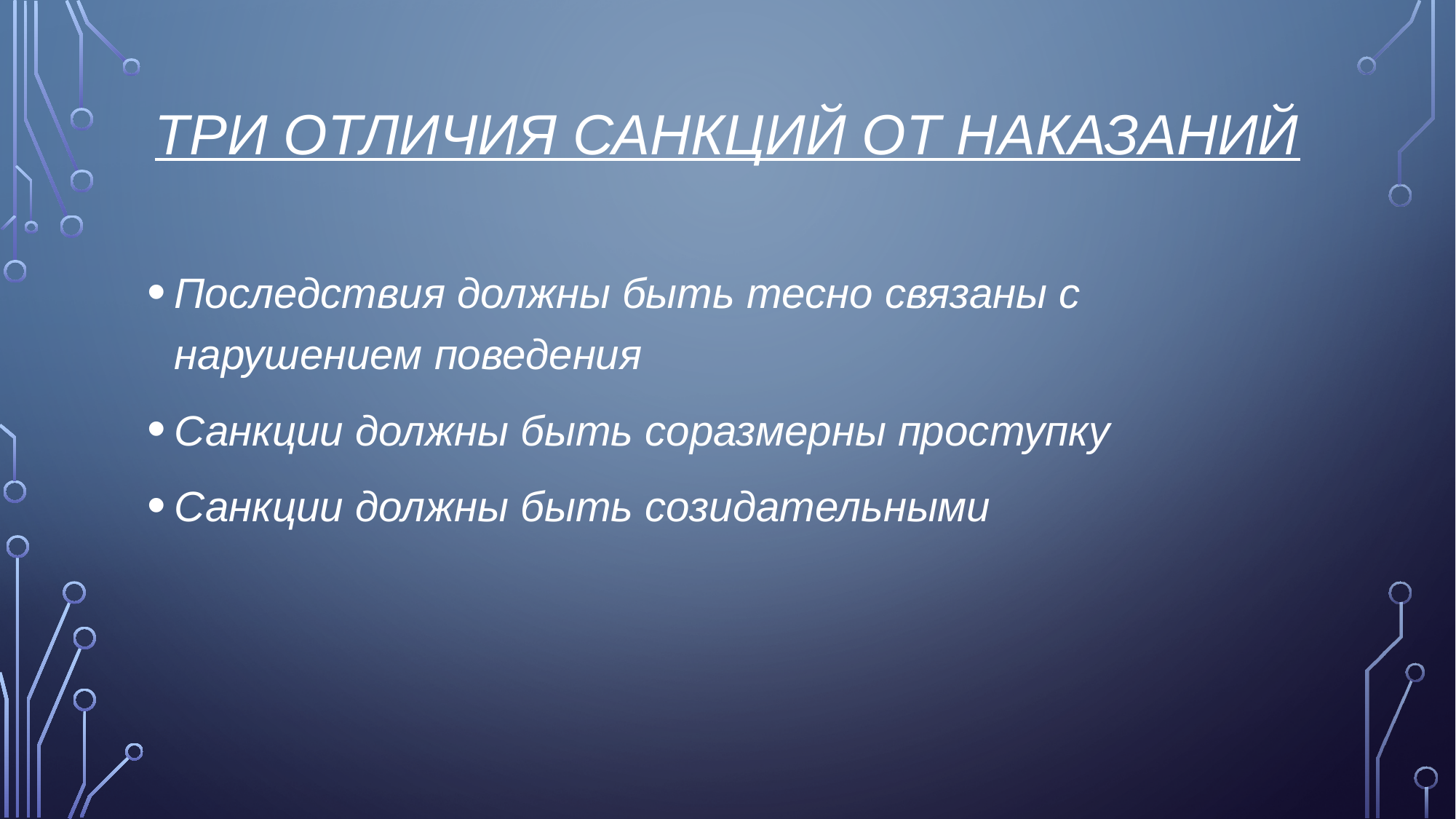

# Три отличия санкций от наказаний
Последствия должны быть тесно связаны с нарушением поведения
Санкции должны быть соразмерны проступку
Санкции должны быть созидательными